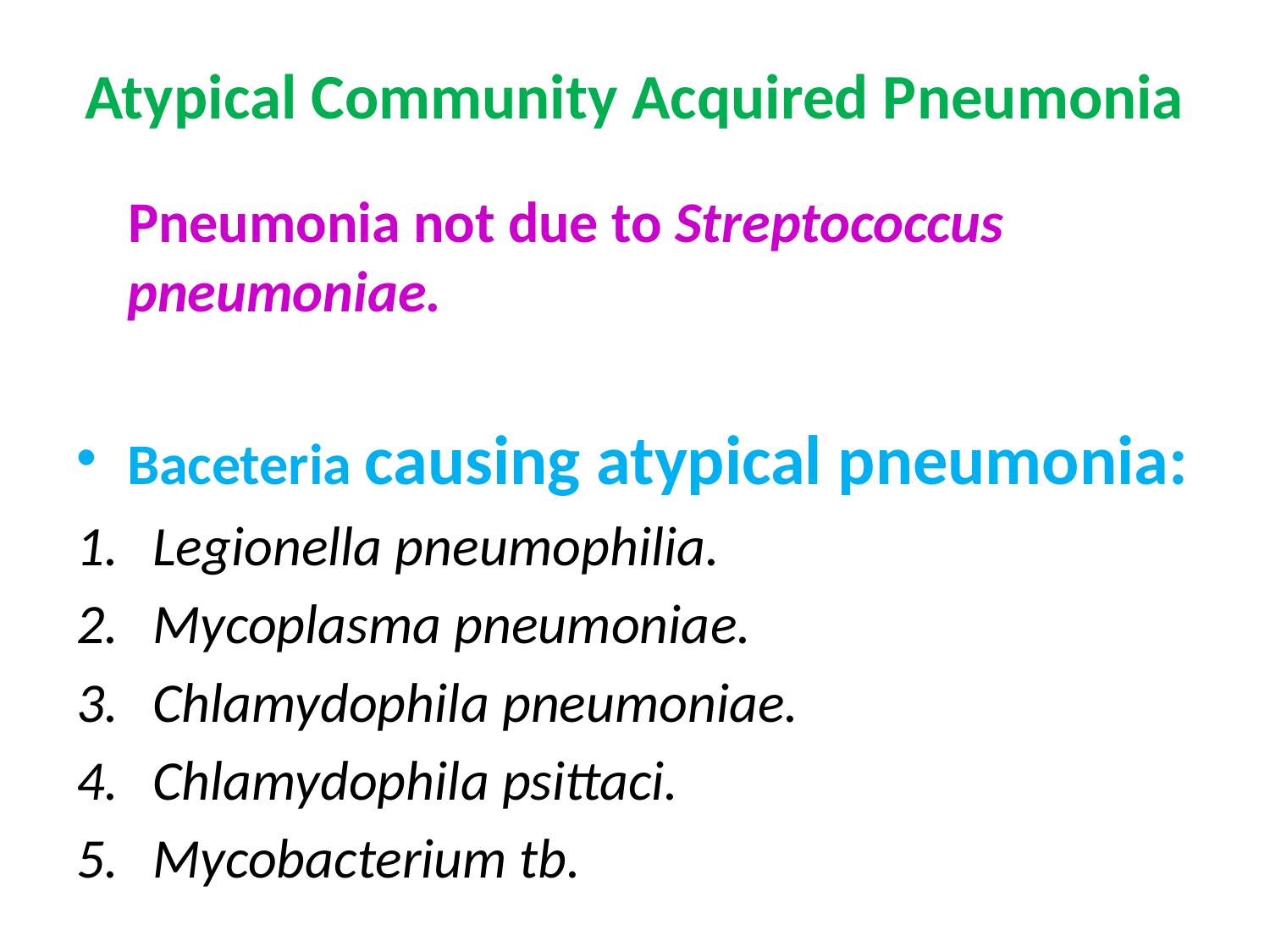

# Atypical Community Acquired Pneumonia
    Pneumonia not due to Streptococcus pneumoniae.

Baceteria causing atypical pneumonia:
Legionella pneumophilia.
Mycoplasma pneumoniae.
Chlamydophila pneumoniae.
Chlamydophila psittaci.
Mycobacterium tb.